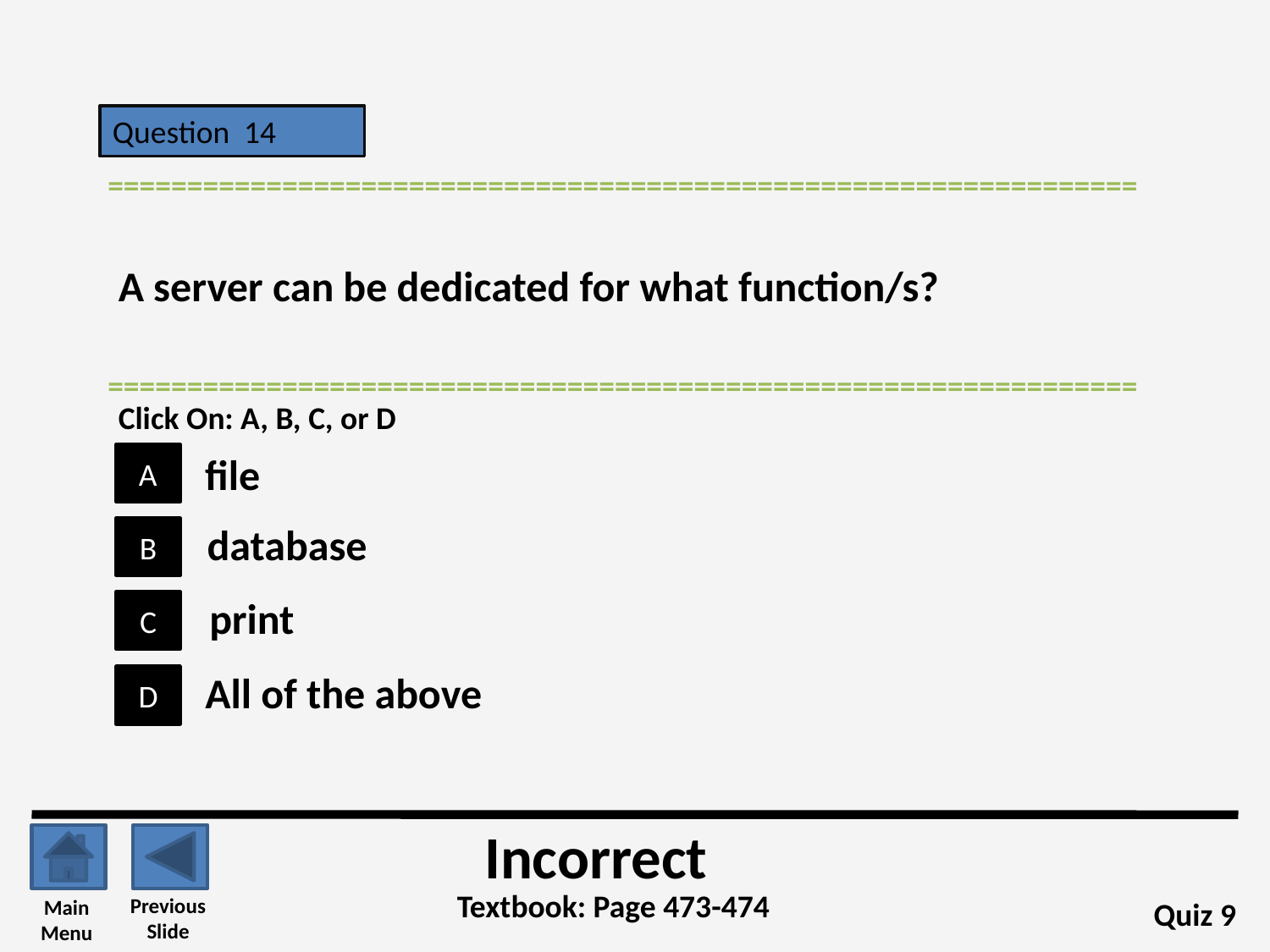

Question  14
=================================================================
A server can be dedicated for what function/s?
=================================================================
Click On: A, B, C, or D
file
A
database
B
print
C
All of the above
D
Incorrect

Textbook: Page 473-474
Previous
Slide
Main
Menu
Quiz 9